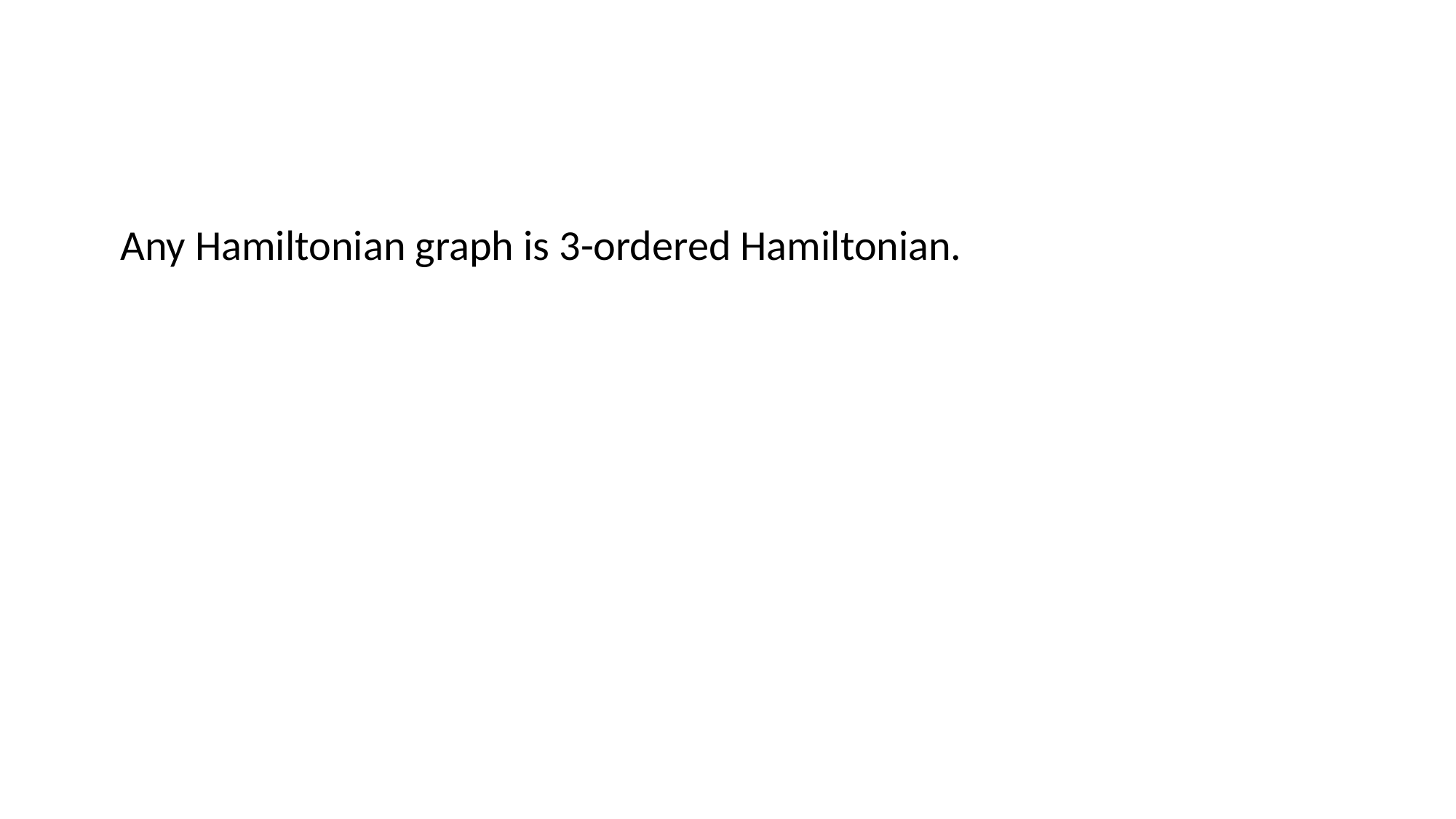

#
 Any Hamiltonian graph is 3-ordered Hamiltonian.